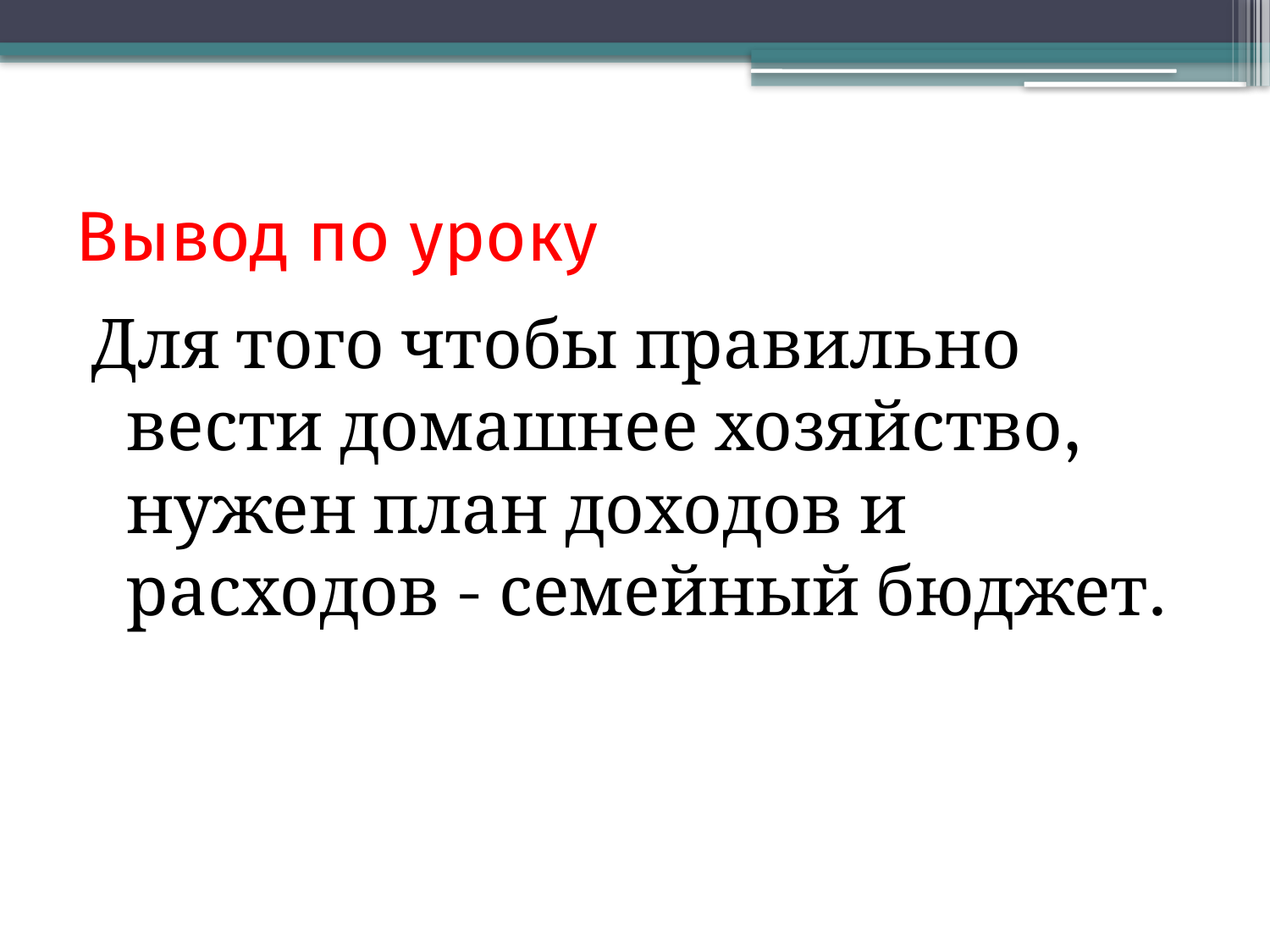

# Вывод по уроку

Для того чтобы правильно вести домашнее хозяйство, нужен план доходов и расходов - семейный бюджет.